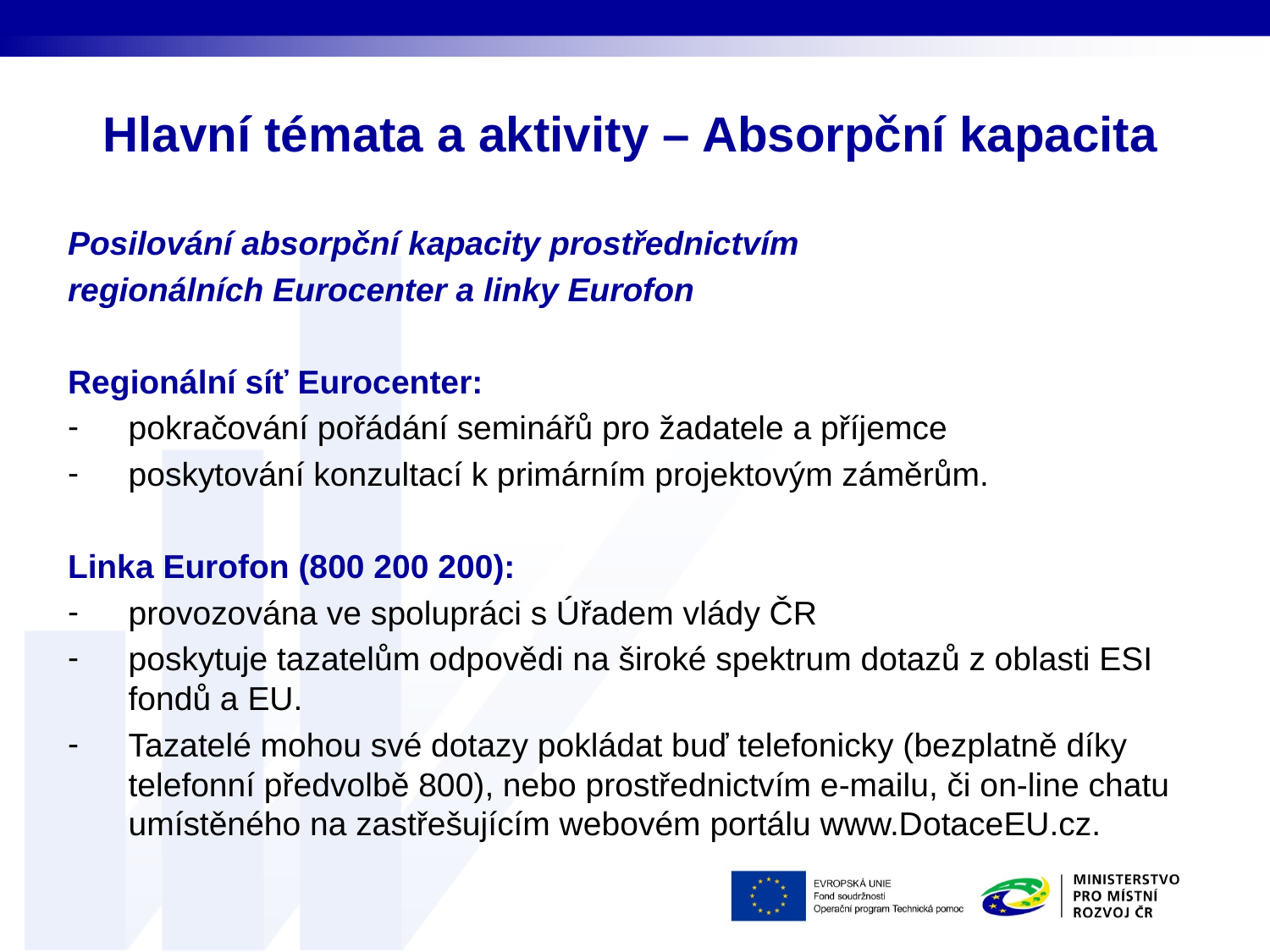

# Hlavní témata a aktivity – Absorpční kapacita
Posilování absorpční kapacity prostřednictvím
regionálních Eurocenter a linky Eurofon

Regionální síť Eurocenter:
pokračování pořádání seminářů pro žadatele a příjemce
poskytování konzultací k primárním projektovým záměrům.

Linka Eurofon (800 200 200):
provozována ve spolupráci s Úřadem vlády ČR
poskytuje tazatelům odpovědi na široké spektrum dotazů z oblasti ESI fondů a EU.
Tazatelé mohou své dotazy pokládat buď telefonicky (bezplatně díky telefonní předvolbě 800), nebo prostřednictvím e-mailu, či on-line chatu umístěného na zastřešujícím webovém portálu www.DotaceEU.cz.